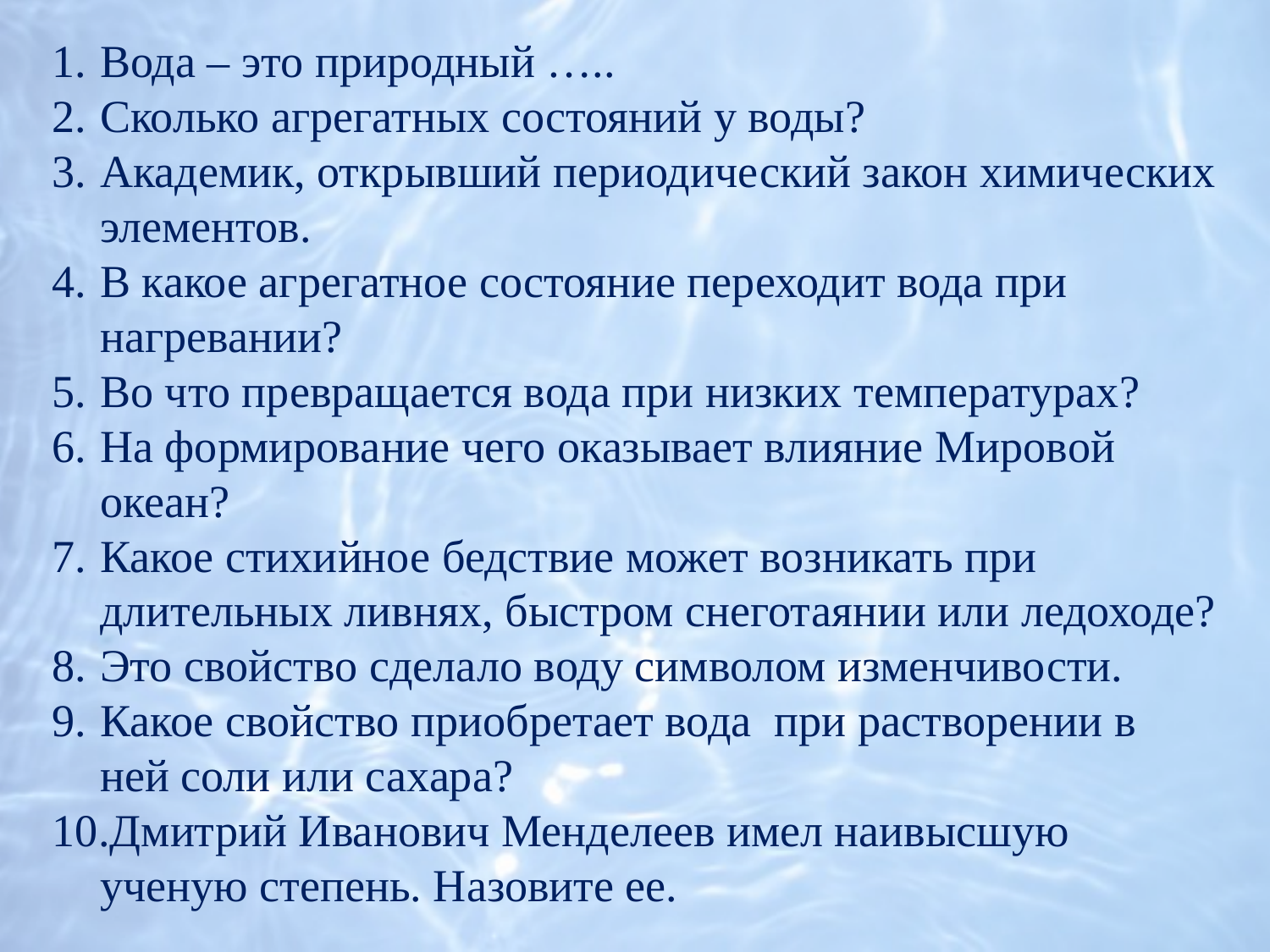

Вода – это природный …..
Сколько агрегатных состояний у воды?
Академик, открывший периодический закон химических элементов.
В какое агрегатное состояние переходит вода при нагревании?
Во что превращается вода при низких температурах?
На формирование чего оказывает влияние Мировой океан?
Какое стихийное бедствие может возникать при длительных ливнях, быстром снеготаянии или ледоходе?
Это свойство сделало воду символом изменчивости.
Какое свойство приобретает вода  при растворении в ней соли или сахара?
Дмитрий Иванович Менделеев имел наивысшую ученую степень. Назовите ее.